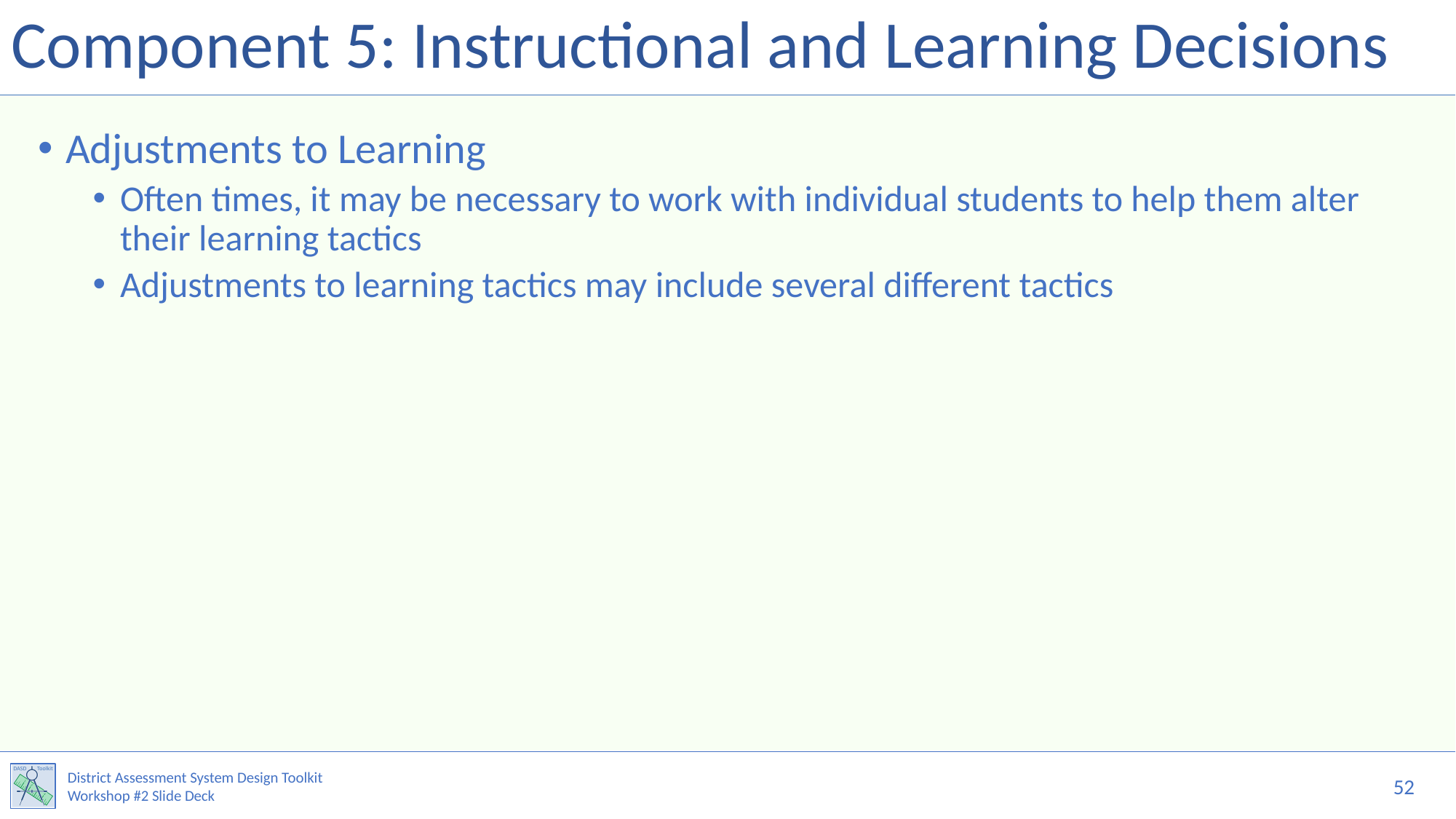

# Component 5: Instructional and Learning Decisions
Adjustments to Learning
Often times, it may be necessary to work with individual students to help them alter their learning tactics
Adjustments to learning tactics may include several different tactics